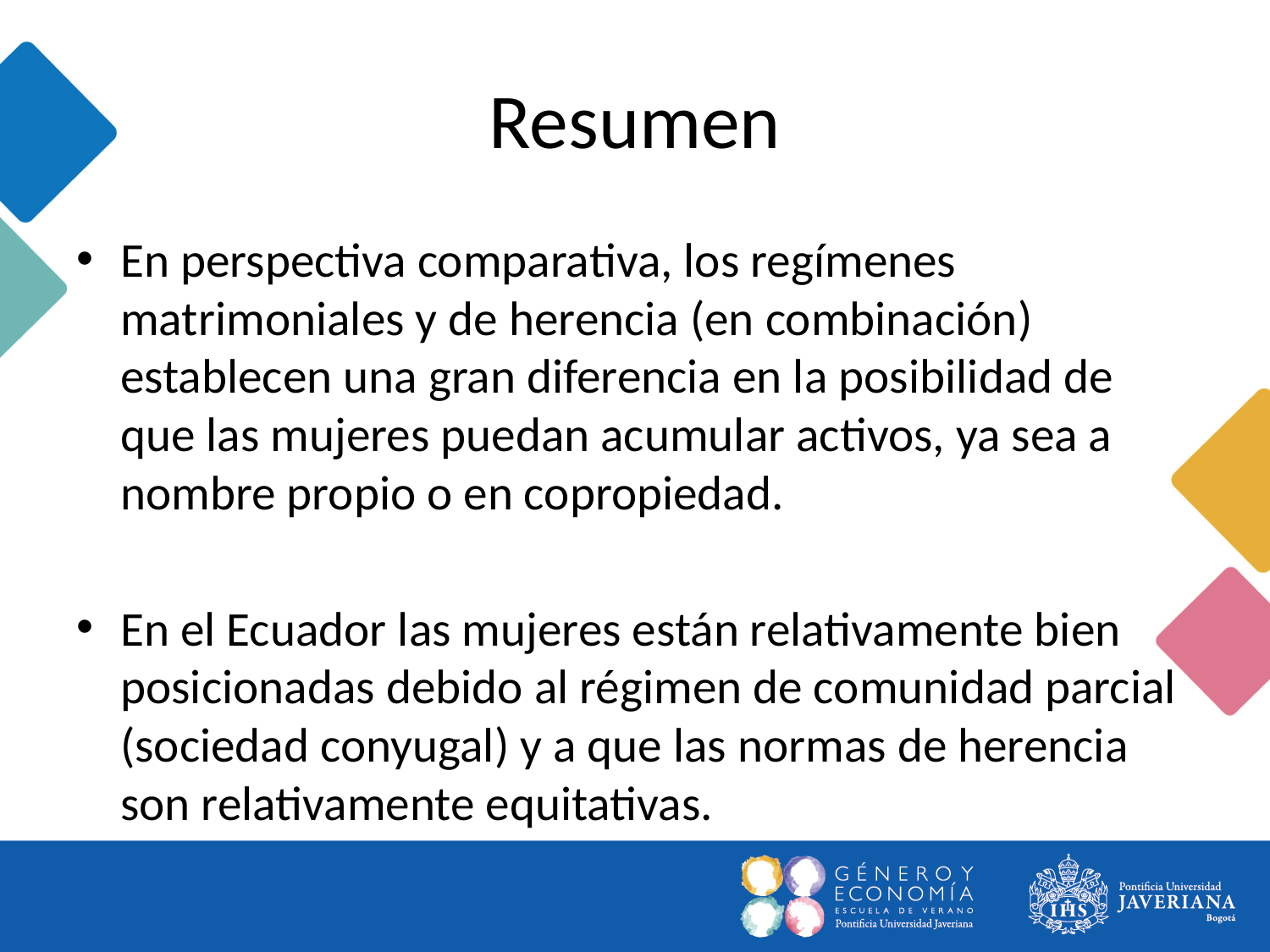

# Resumen
En perspectiva comparativa, los regímenes matrimoniales y de herencia (en combinación) establecen una gran diferencia en la posibilidad de que las mujeres puedan acumular activos, ya sea a  nombre propio o en copropiedad.

En el Ecuador las mujeres están relativamente bien posicionadas debido al régimen de comunidad parcial (sociedad conyugal) y a que las normas de herencia son relativamente equitativas.